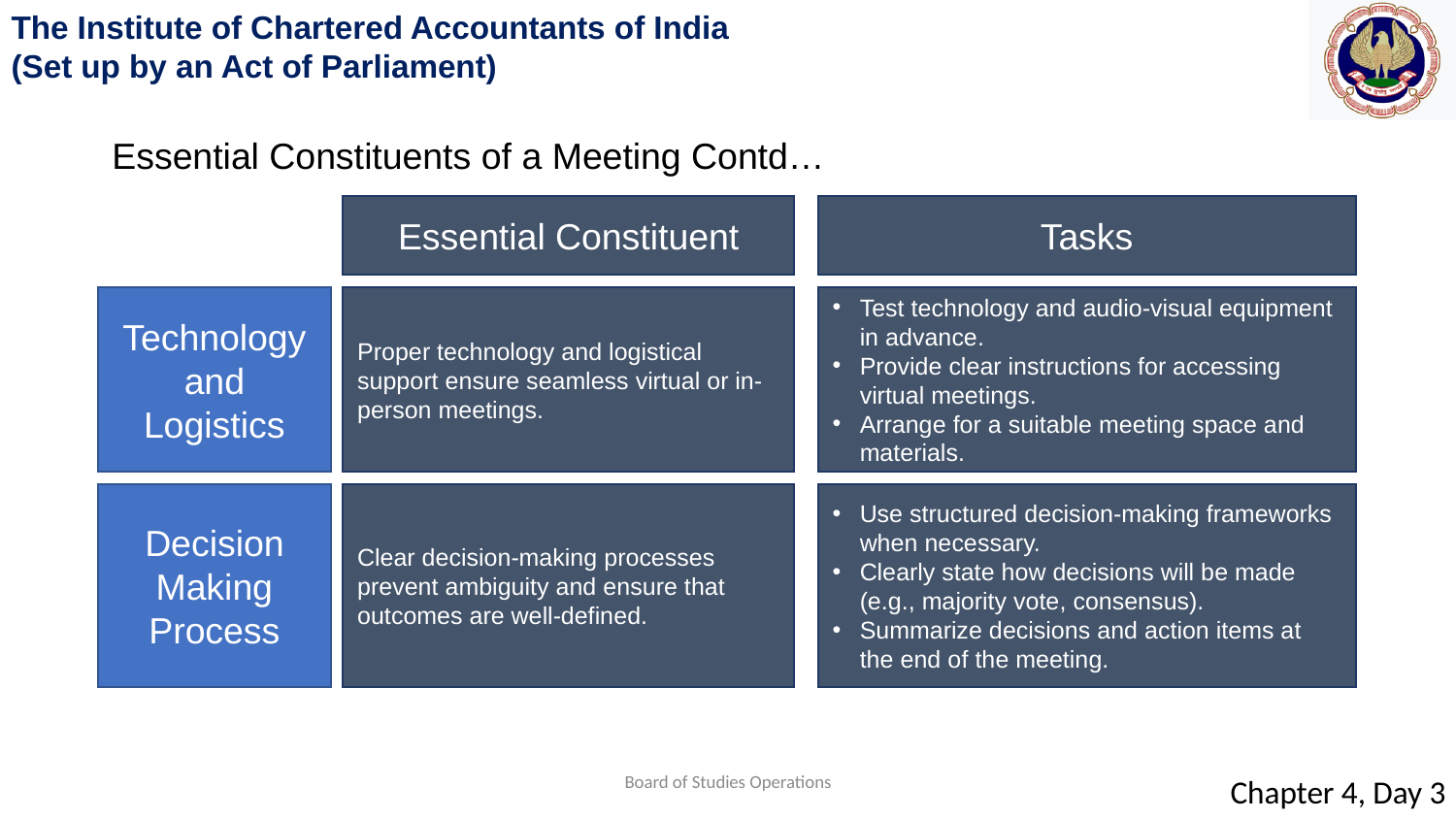

Essential Constituents of a Meeting Contd…
Essential Constituent
Tasks
Technology and Logistics
Proper technology and logistical support ensure seamless virtual or in-person meetings.
Test technology and audio-visual equipment in advance.
Provide clear instructions for accessing virtual meetings.
Arrange for a suitable meeting space and materials.
Decision Making Process
Clear decision-making processes prevent ambiguity and ensure that outcomes are well-defined.
Use structured decision-making frameworks when necessary.
Clearly state how decisions will be made (e.g., majority vote, consensus).
Summarize decisions and action items at the end of the meeting.
Board of Studies Operations